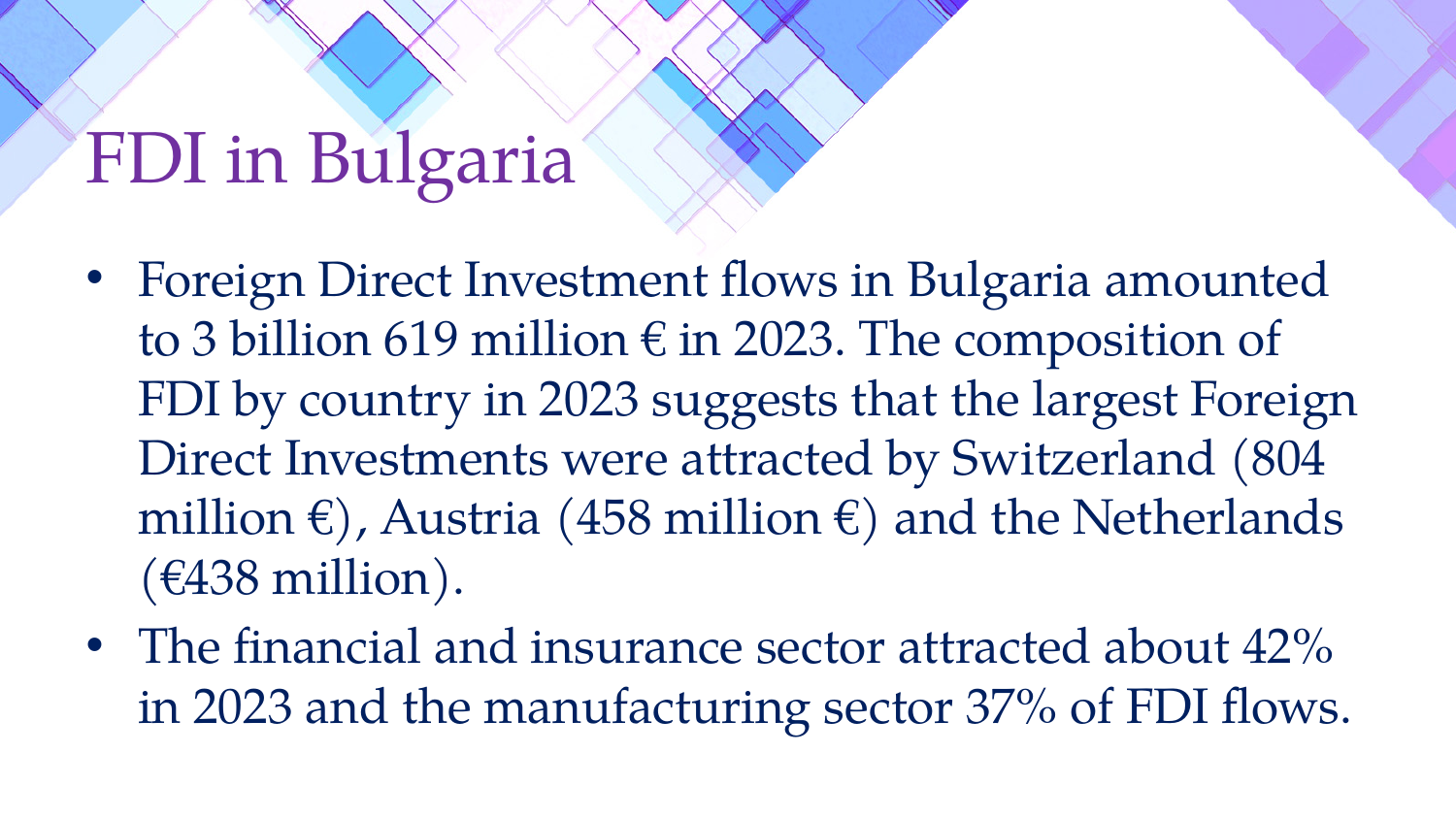

# FDI in Bulgaria
Foreign Direct Investment flows in Bulgaria amounted to 3 billion 619 million € in 2023. The composition of FDI by country in 2023 suggests that the largest Foreign Direct Investments were attracted by Switzerland (804 million €), Austria (458 million €) and the Netherlands (€438 million).
The financial and insurance sector attracted about 42% in 2023 and the manufacturing sector 37% of FDI flows.